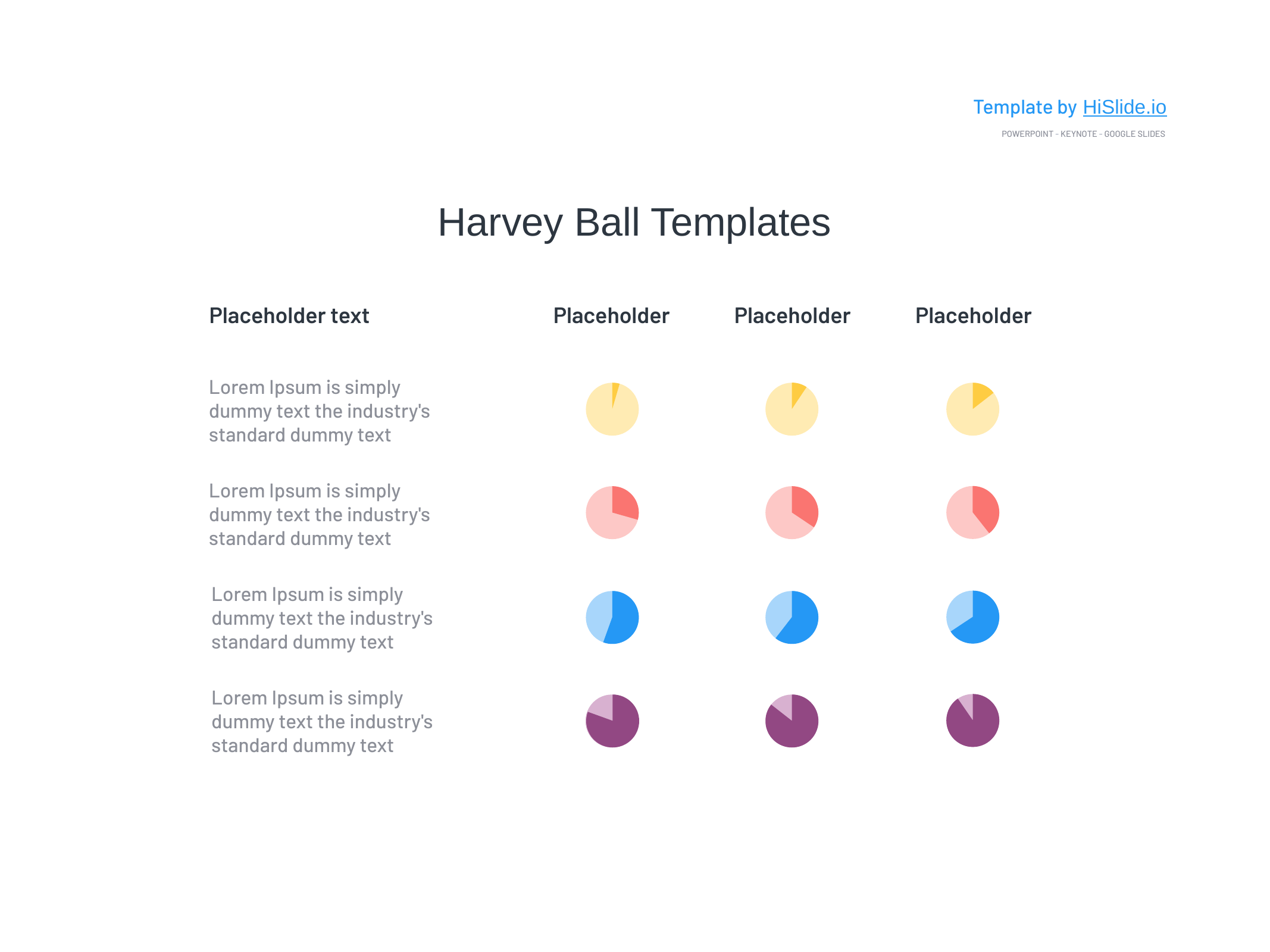

Template by HiSlide.io
PowerPoint - Keynote - Google Slides
Harvey Ball Templates
Placeholder text
Placeholder
Placeholder
Placeholder
Lorem Ipsum is simply dummy text the industry's standard dummy text

Lorem Ipsum is simply dummy text the industry's standard dummy text

Lorem Ipsum is simply dummy text the industry's standard dummy text

Lorem Ipsum is simply dummy text the industry's standard dummy text